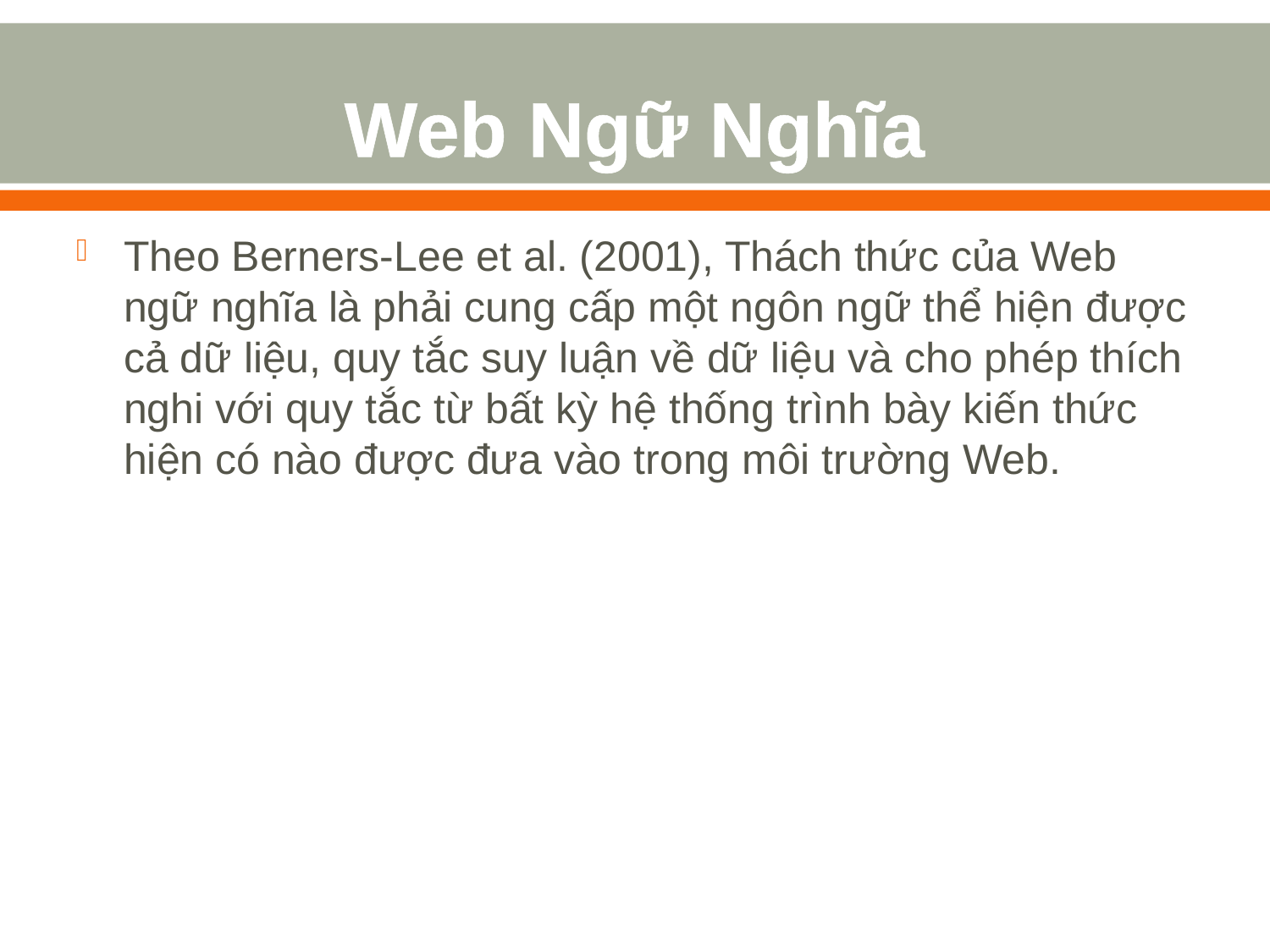

# Web Ngữ Nghĩa
Theo Berners-Lee et al. (2001), Thách thức của Web ngữ nghĩa là phải cung cấp một ngôn ngữ thể hiện được cả dữ liệu, quy tắc suy luận về dữ liệu và cho phép thích nghi với quy tắc từ bất kỳ hệ thống trình bày kiến thức hiện có nào được đưa vào trong môi trường Web.